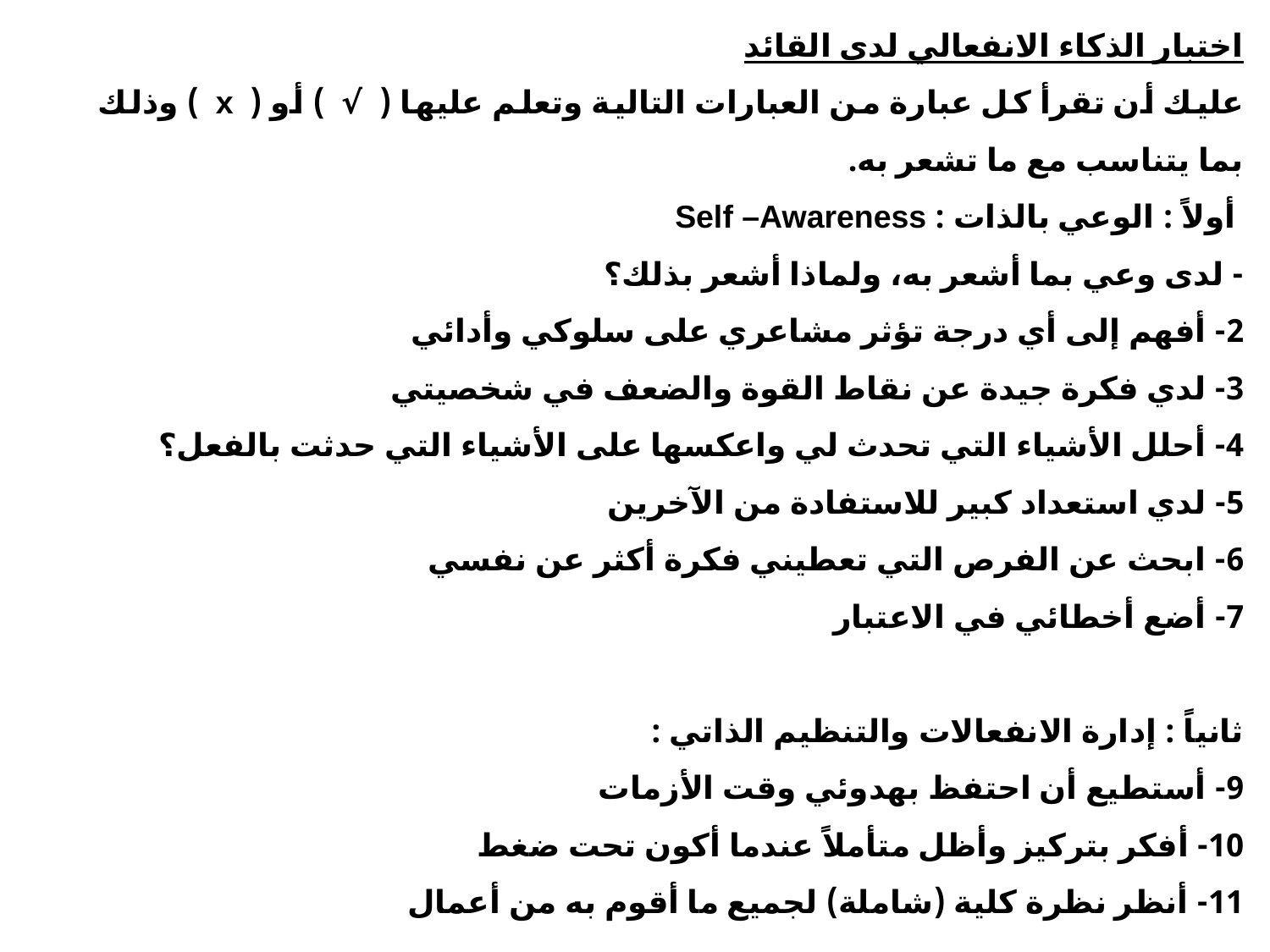

اختبار الذكاء الانفعالي لدى القائد
عليك أن تقرأ كل عبارة من العبارات التالية وتعلم عليها (  √  ) أو (  x  ) وذلك بما يتناسب مع ما تشعر به.
 أولاً : الوعي بالذات : Self –Awareness
- لدى وعي بما أشعر به، ولماذا أشعر بذلك؟
2- أفهم إلى أي درجة تؤثر مشاعري على سلوكي وأدائي
3- لدي فكرة جيدة عن نقاط القوة والضعف في شخصيتي
4- أحلل الأشياء التي تحدث لي واعكسها على الأشياء التي حدثت بالفعل؟
5- لدي استعداد كبير للاستفادة من الآخرين
6- ابحث عن الفرص التي تعطيني فكرة أكثر عن نفسي
7- أضع أخطائي في الاعتبار

ثانياً : إدارة الانفعالات والتنظيم الذاتي :
9- أستطيع أن احتفظ بهدوئي وقت الأزمات
10- أفكر بتركيز وأظل متأملاً عندما أكون تحت ضغط
11- أنظر نظرة كلية (شاملة) لجميع ما أقوم به من أعمال